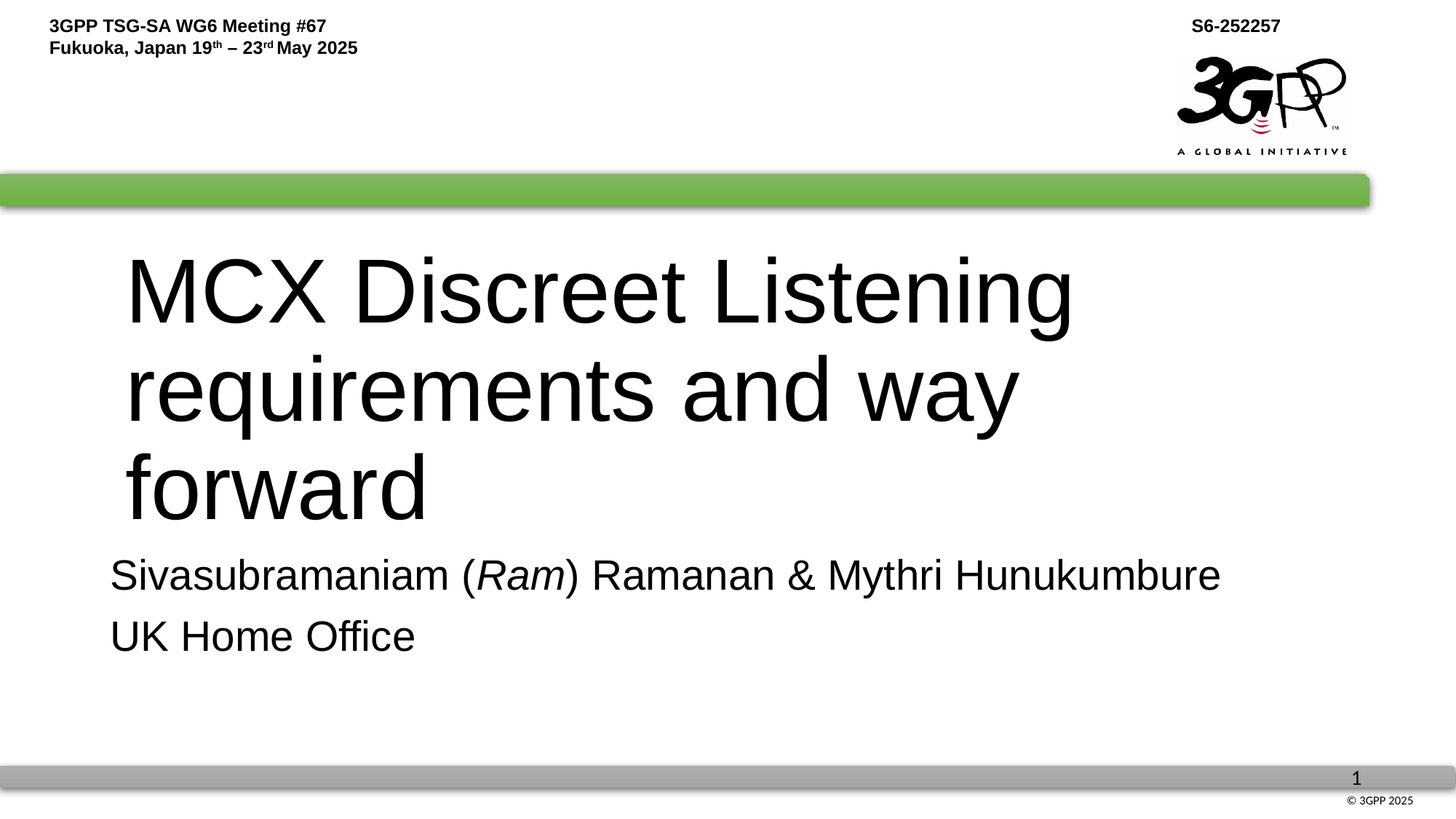

# MCX Discreet Listening requirements and way forward
Sivasubramaniam (Ram) Ramanan & Mythri Hunukumbure
UK Home Office